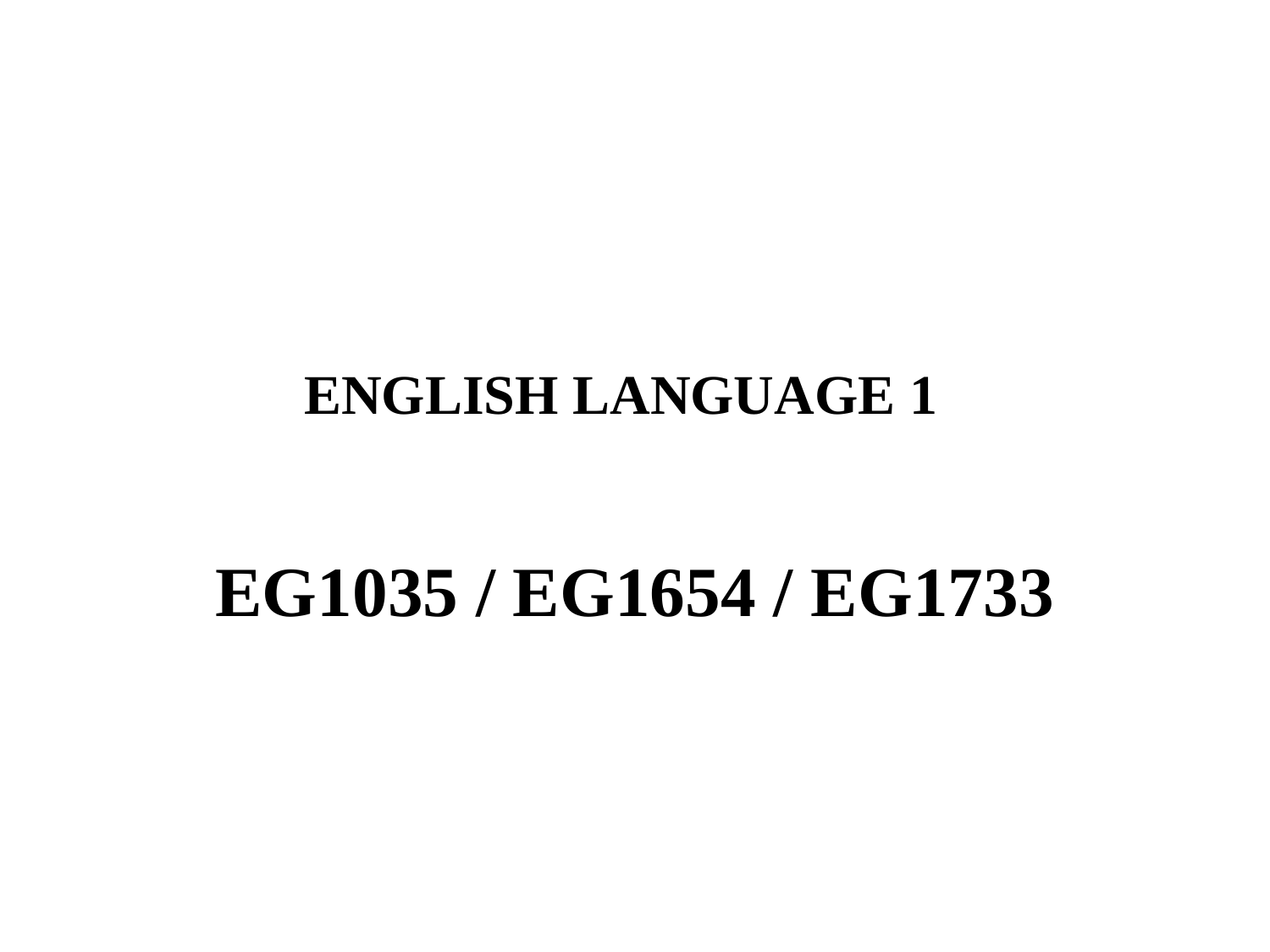

# ENGLISH LANGUAGE 1
EG1035 / EG1654 / EG1733